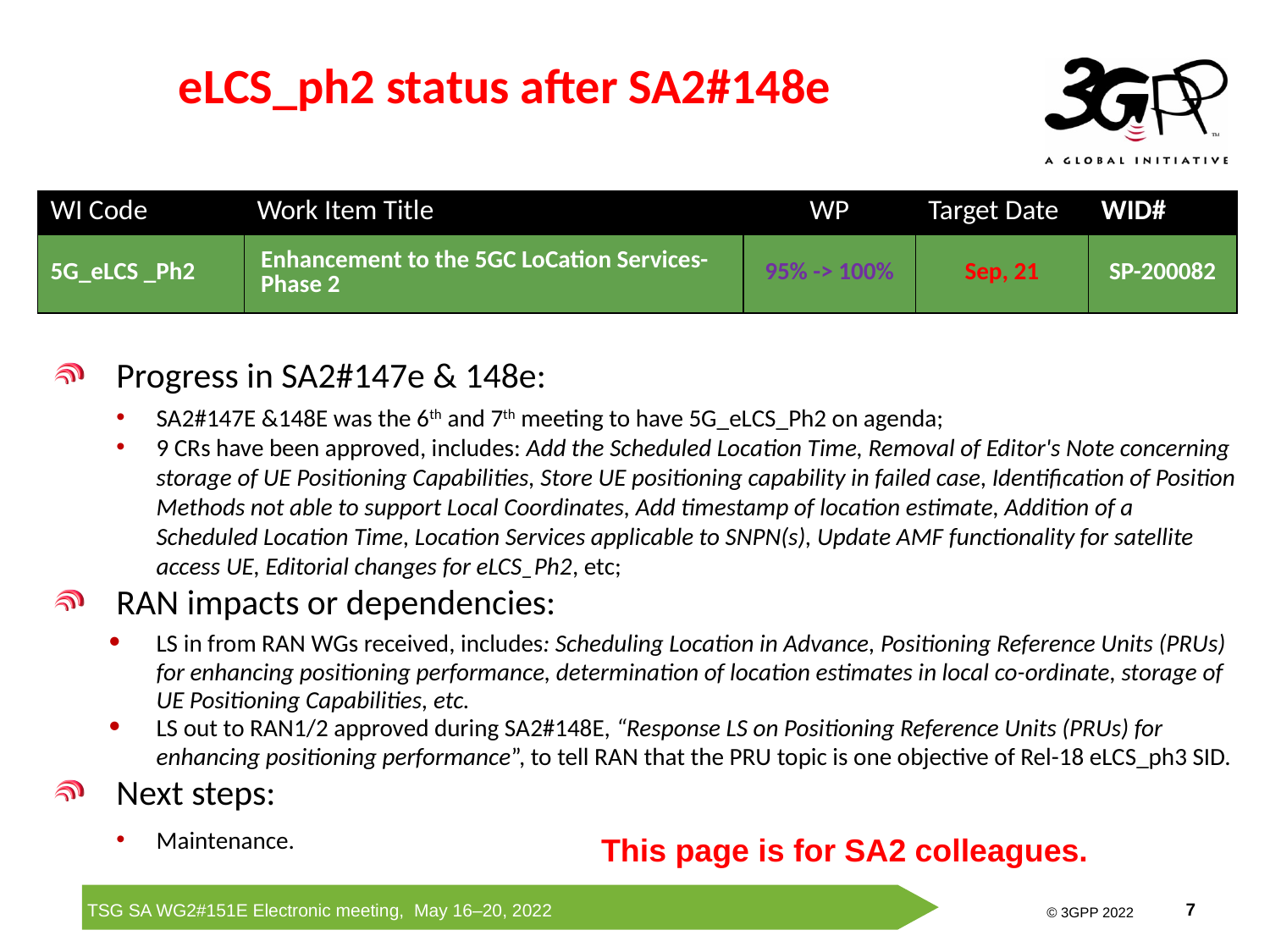

eLCS_ph2 status after SA2#148e
| WI Code | Work Item Title | WP | Target Date | WID# |
| --- | --- | --- | --- | --- |
| 5G\_eLCS \_Ph2 | Enhancement to the 5GC LoCation Services-Phase 2 | 95% -> 100% | Sep, 21 | SP-200082 |
Progress in SA2#147e & 148e:
SA2#147E &148E was the 6th and 7th meeting to have 5G_eLCS_Ph2 on agenda;
9 CRs have been approved, includes: Add the Scheduled Location Time, Removal of Editor's Note concerning storage of UE Positioning Capabilities, Store UE positioning capability in failed case, Identification of Position Methods not able to support Local Coordinates, Add timestamp of location estimate, Addition of a Scheduled Location Time, Location Services applicable to SNPN(s), Update AMF functionality for satellite access UE, Editorial changes for eLCS_Ph2, etc;
RAN impacts or dependencies:
LS in from RAN WGs received, includes: Scheduling Location in Advance, Positioning Reference Units (PRUs) for enhancing positioning performance, determination of location estimates in local co-ordinate, storage of UE Positioning Capabilities, etc.
LS out to RAN1/2 approved during SA2#148E, “Response LS on Positioning Reference Units (PRUs) for enhancing positioning performance”, to tell RAN that the PRU topic is one objective of Rel-18 eLCS_ph3 SID.
Next steps:
Maintenance.
This page is for SA2 colleagues.